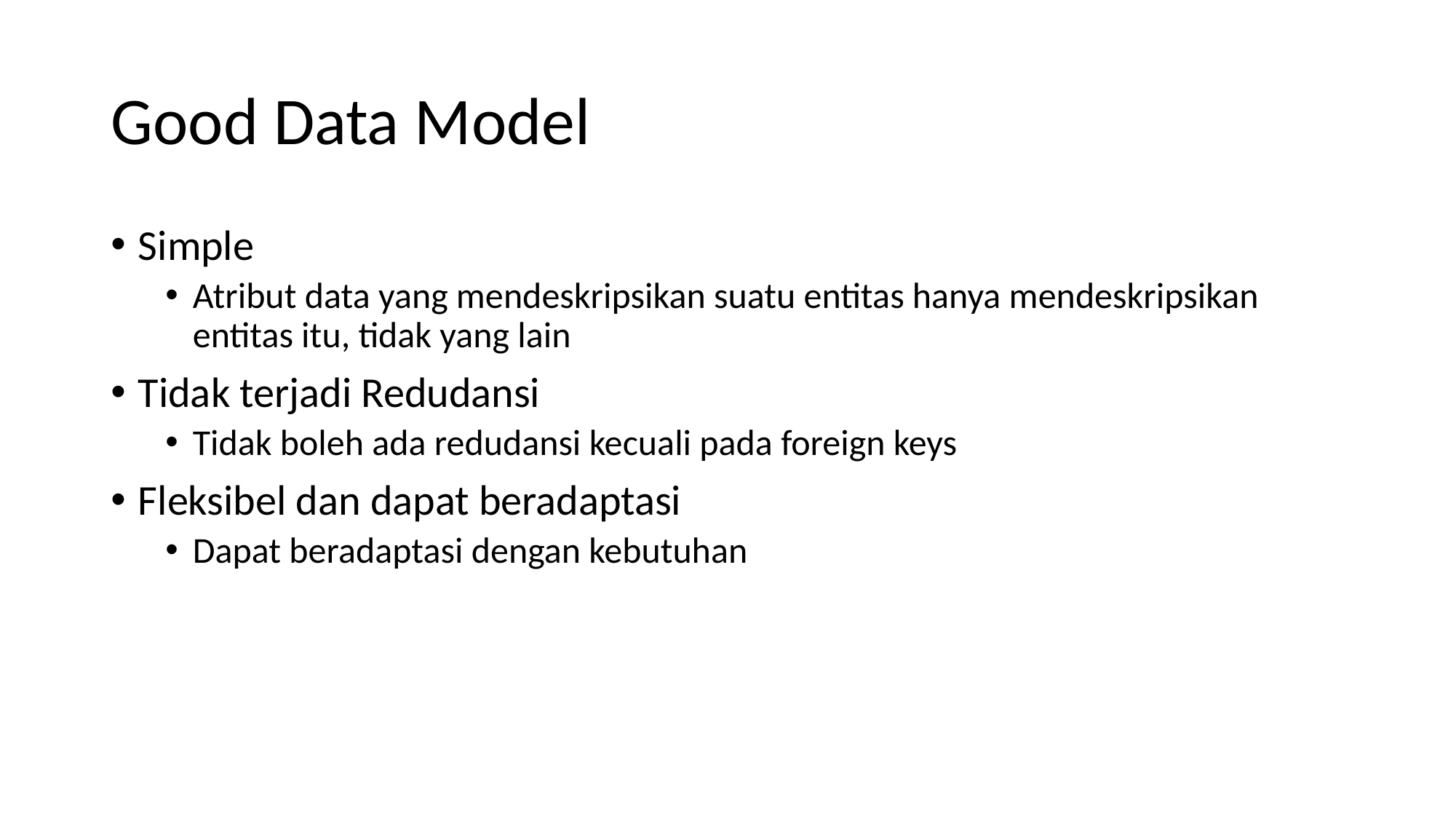

# Good Data Model
Simple
Atribut data yang mendeskripsikan suatu entitas hanya mendeskripsikan entitas itu, tidak yang lain
Tidak terjadi Redudansi
Tidak boleh ada redudansi kecuali pada foreign keys
Fleksibel dan dapat beradaptasi
Dapat beradaptasi dengan kebutuhan